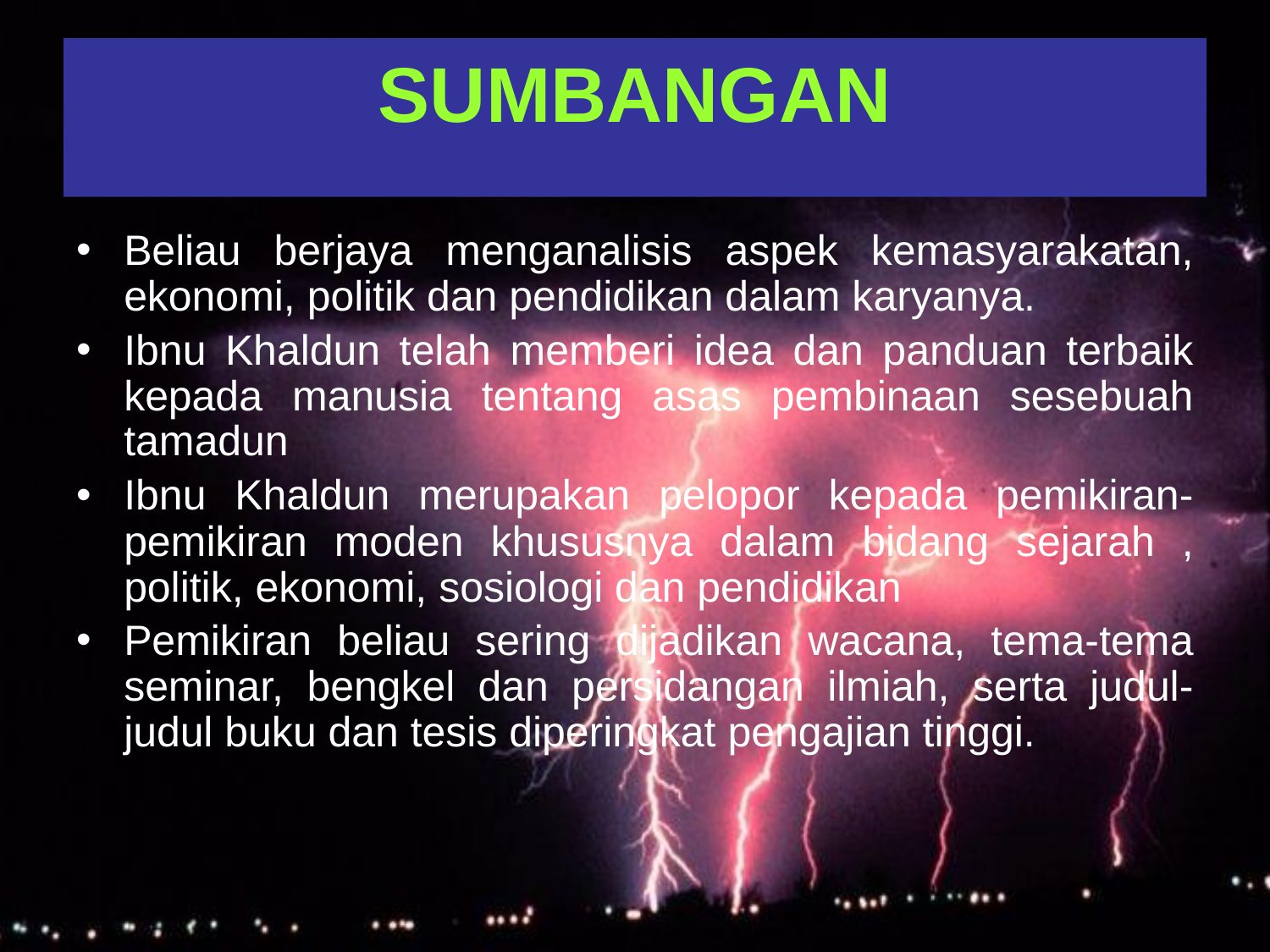

# SUMBANGAN
Beliau berjaya menganalisis aspek kemasyarakatan, ekonomi, politik dan pendidikan dalam karyanya.
Ibnu Khaldun telah memberi idea dan panduan terbaik kepada manusia tentang asas pembinaan sesebuah tamadun
Ibnu Khaldun merupakan pelopor kepada pemikiran-pemikiran moden khususnya dalam bidang sejarah , politik, ekonomi, sosiologi dan pendidikan
Pemikiran beliau sering dijadikan wacana, tema-tema seminar, bengkel dan persidangan ilmiah, serta judul-judul buku dan tesis diperingkat pengajian tinggi.